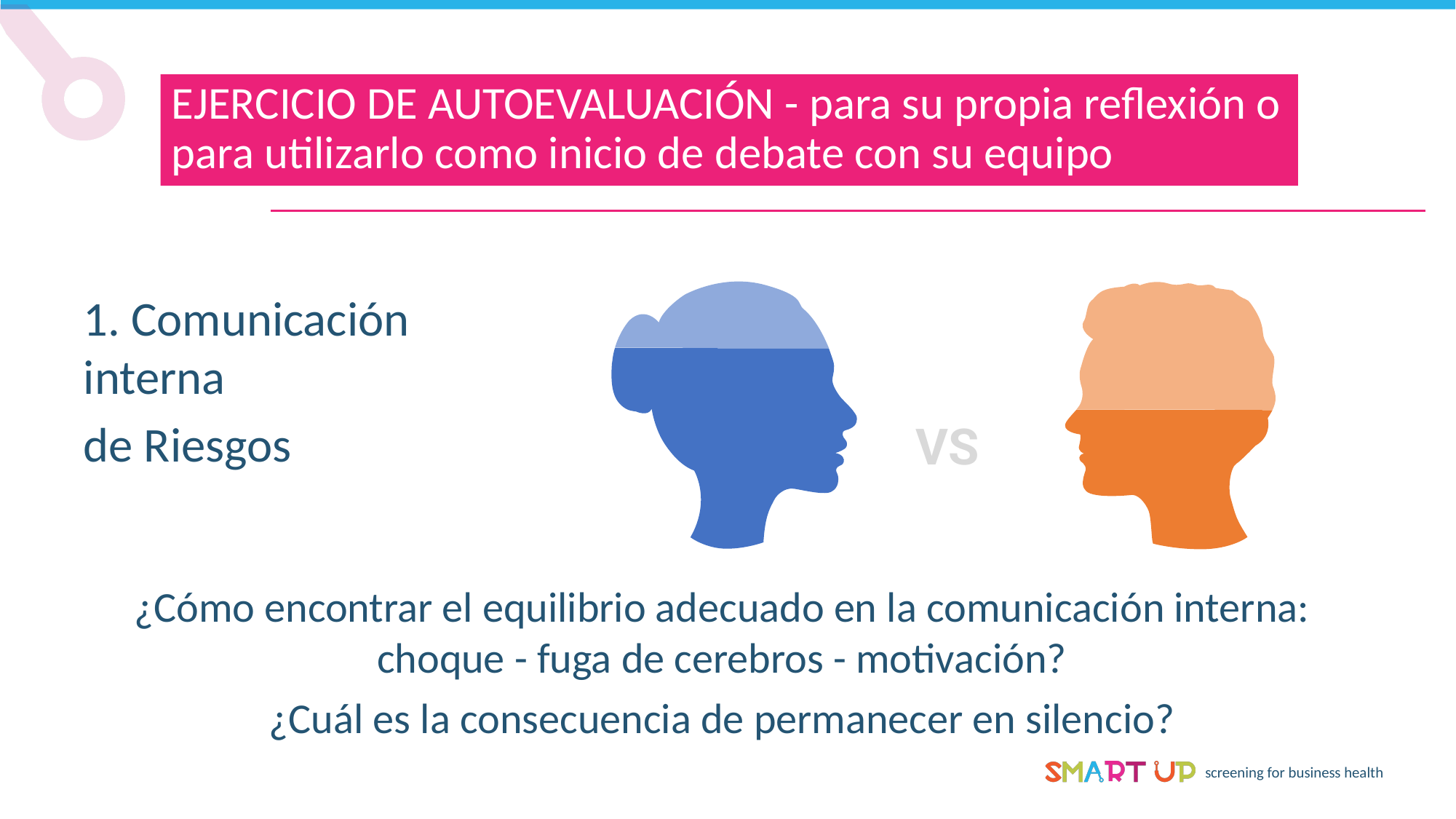

EJERCICIO DE AUTOEVALUACIÓN - para su propia reflexión o para utilizarlo como inicio de debate con su equipo
Preguntas y debates

1. Comunicación interna
de Riesgos

VS

¿Cómo encontrar el equilibrio adecuado en la comunicación interna: choque - fuga de cerebros - motivación?
¿Cuál es la consecuencia de permanecer en silencio?